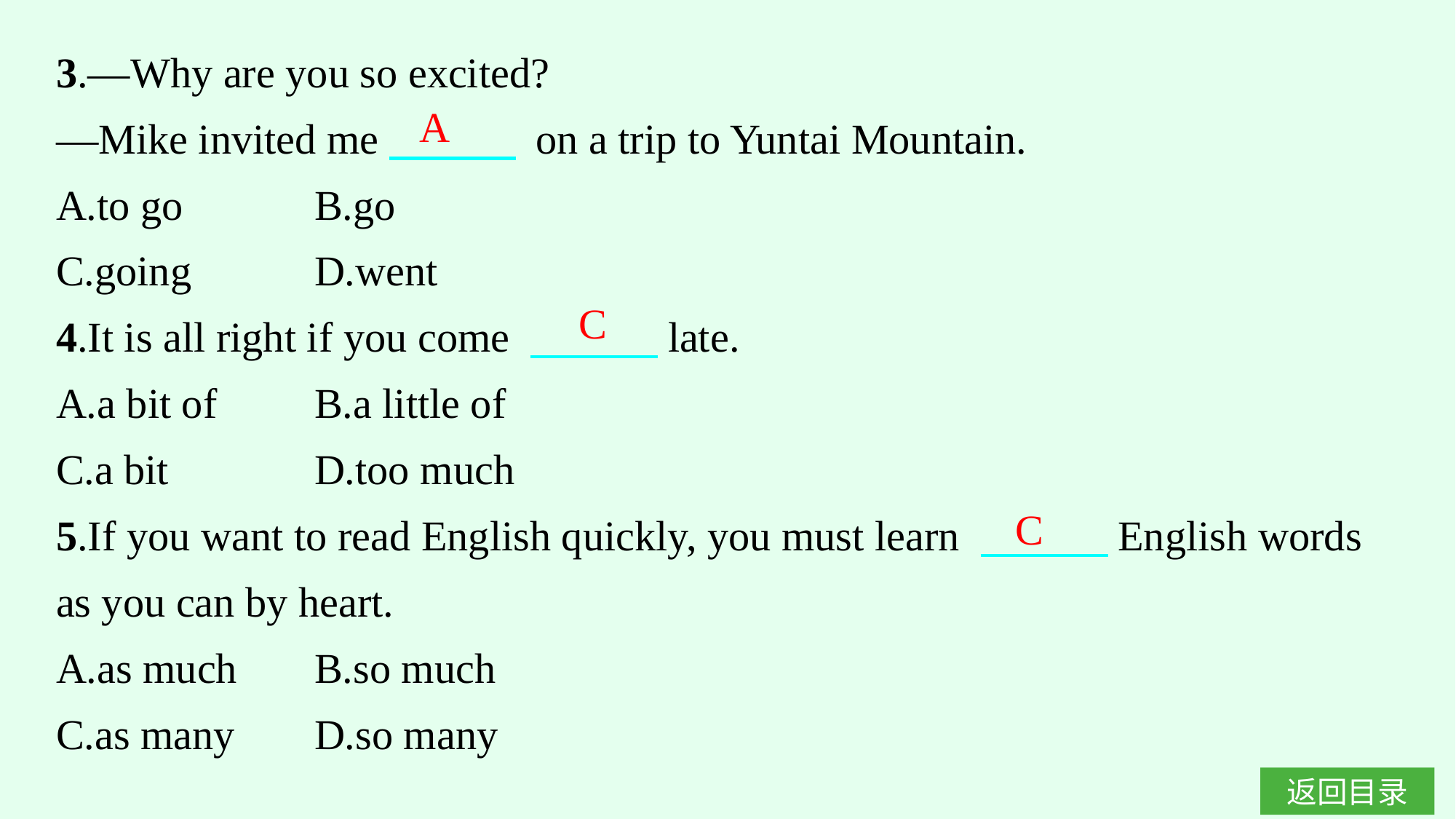

3.—Why are you so excited?
—Mike invited me　　　 on a trip to Yuntai Mountain.
A.to go		B.go
C.going		D.went
4.It is all right if you come 　　　late.
A.a bit of	B.a little of
C.a bit		D.too much
5.If you want to read English quickly, you must learn 　　　English words as you can by heart.
A.as much	B.so much
C.as many	D.so many
A
C
C